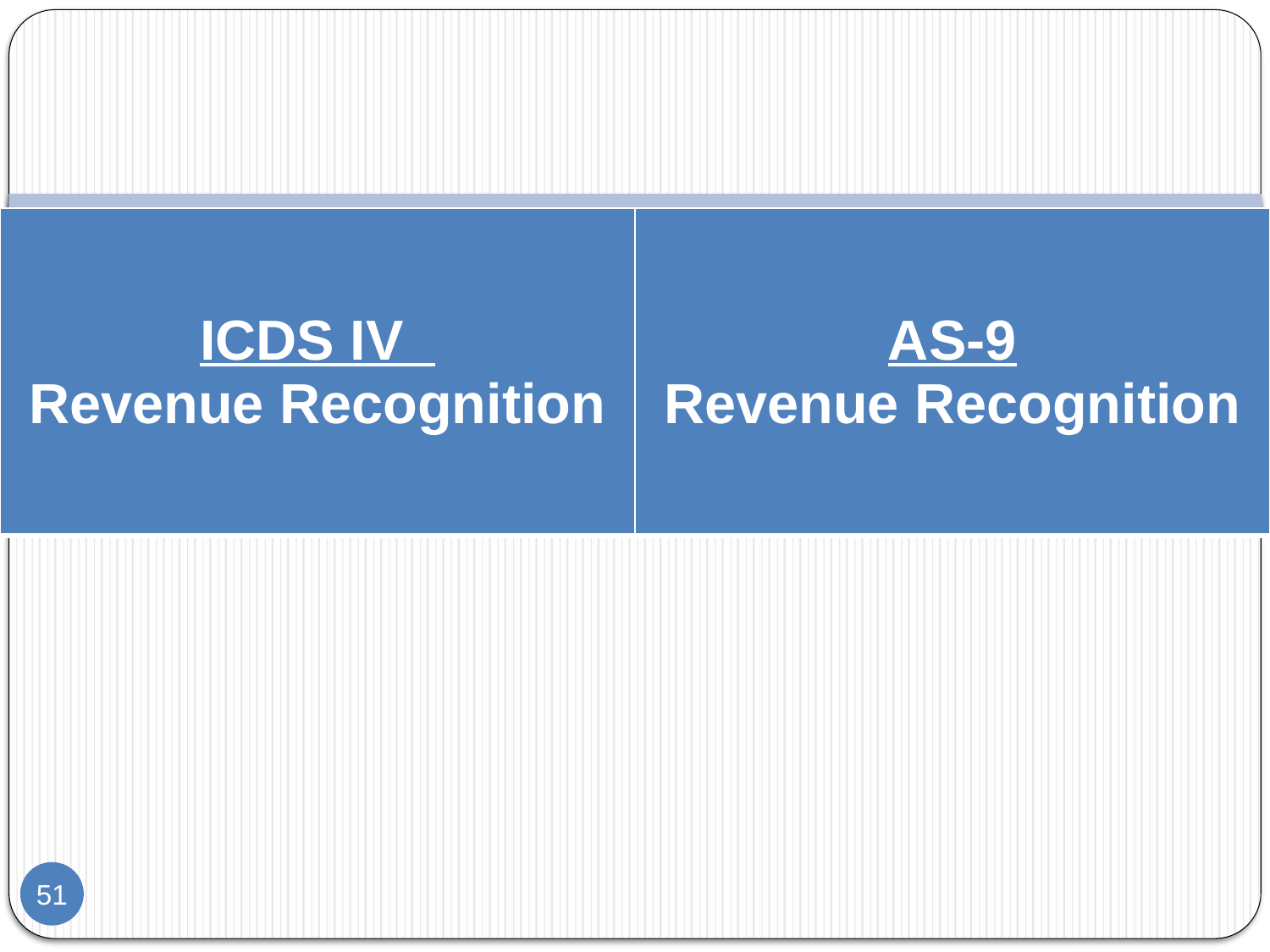

| ICDS IV Revenue Recognition | AS-9 Revenue Recognition |
| --- | --- |
51